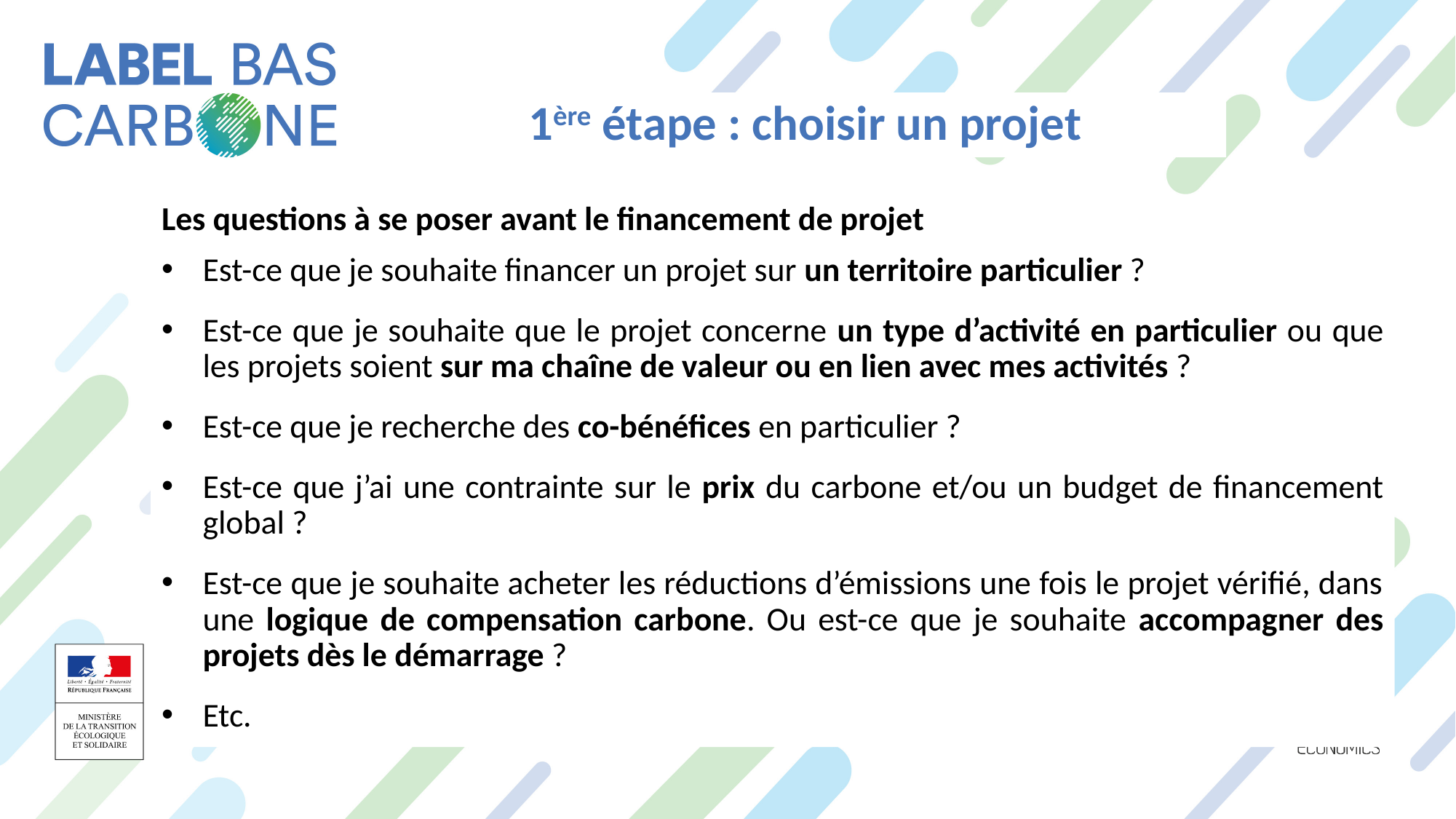

1ère étape : choisir un projet
Les questions à se poser avant le financement de projet
Est-ce que je souhaite financer un projet sur un territoire particulier ?
Est-ce que je souhaite que le projet concerne un type d’activité en particulier ou que les projets soient sur ma chaîne de valeur ou en lien avec mes activités ?
Est-ce que je recherche des co-bénéfices en particulier ?
Est-ce que j’ai une contrainte sur le prix du carbone et/ou un budget de financement global ?
Est-ce que je souhaite acheter les réductions d’émissions une fois le projet vérifié, dans une logique de compensation carbone. Ou est-ce que je souhaite accompagner des projets dès le démarrage ?
Etc.